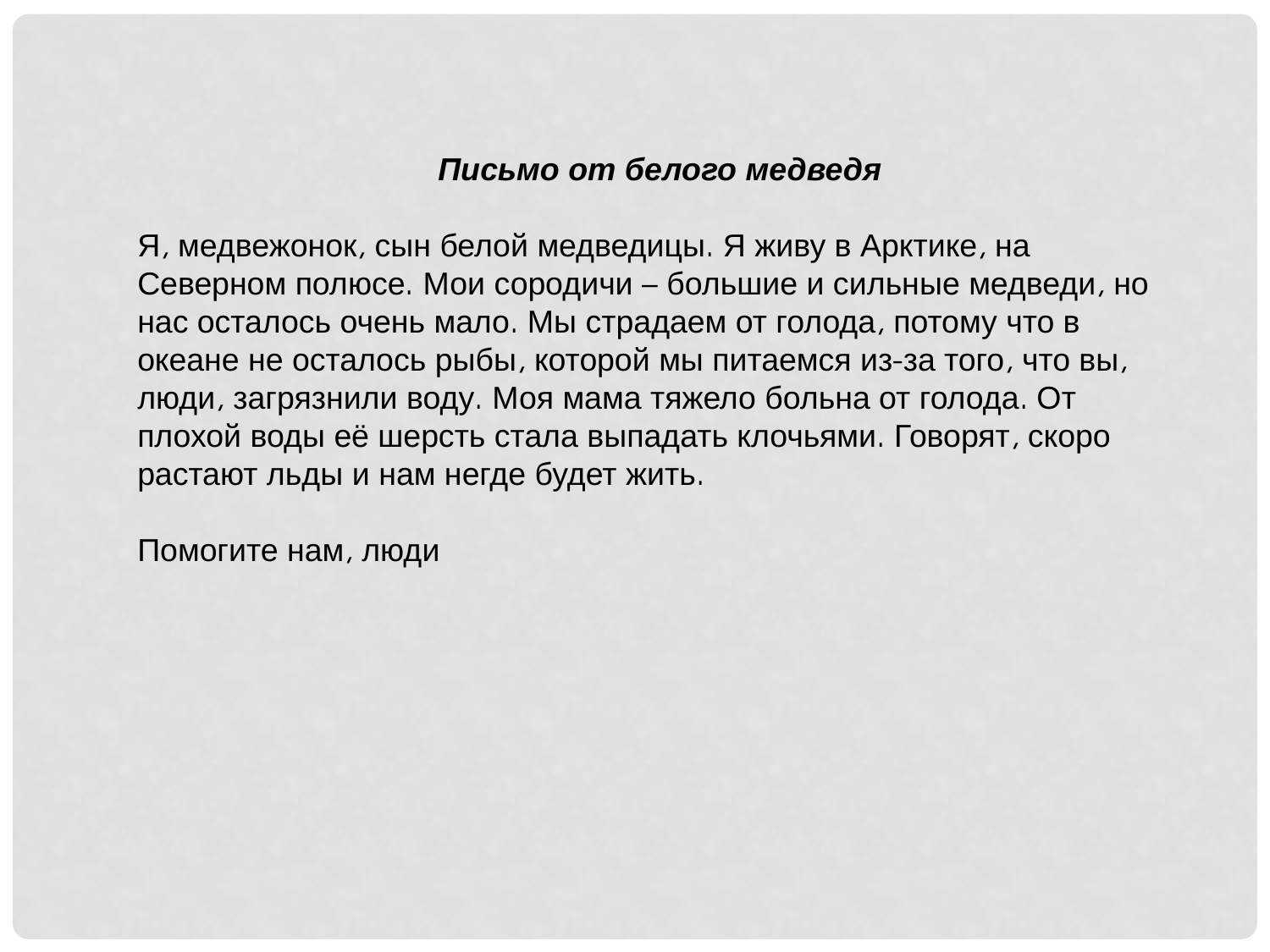

Письмо от белого медведя

Я, медвежонок, сын белой медведицы. Я живу в Арктике, на Северном полюсе. Мои сородичи – большие и сильные медведи, но нас осталось очень мало. Мы страдаем от голода, потому что в океане не осталось рыбы, которой мы питаемся из-за того, что вы, люди, загрязнили воду. Моя мама тяжело больна от голода. От плохой воды её шерсть стала выпадать клочьями. Говорят, скоро растают льды и нам негде будет жить.

Помогите нам, люди